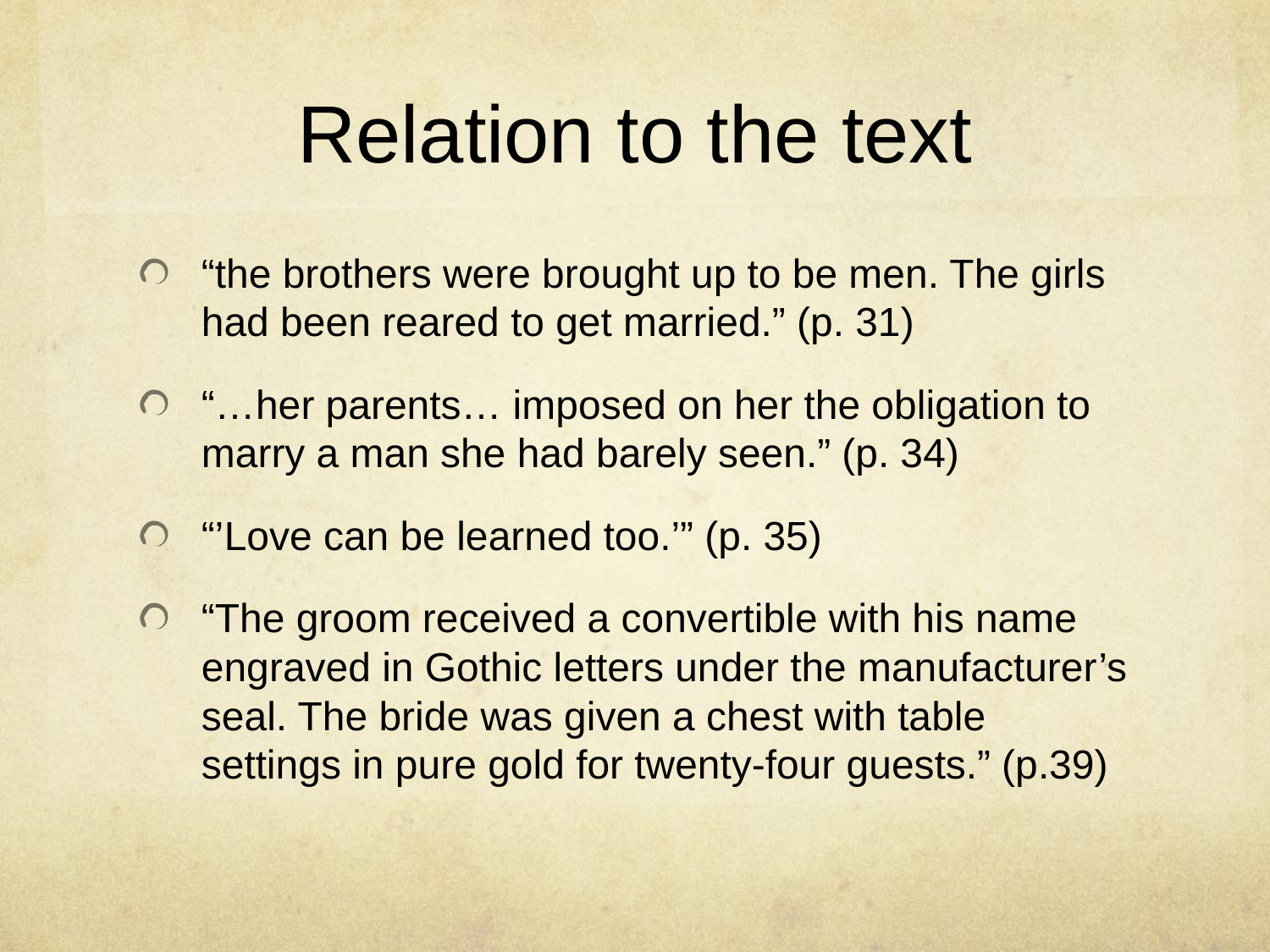

# Relation to the text
“the brothers were brought up to be men. The girls had been reared to get married.” (p. 31)
“…her parents… imposed on her the obligation to marry a man she had barely seen.” (p. 34)
“’Love can be learned too.’” (p. 35)
“The groom received a convertible with his name engraved in Gothic letters under the manufacturer’s seal. The bride was given a chest with table settings in pure gold for twenty-four guests.” (p.39)